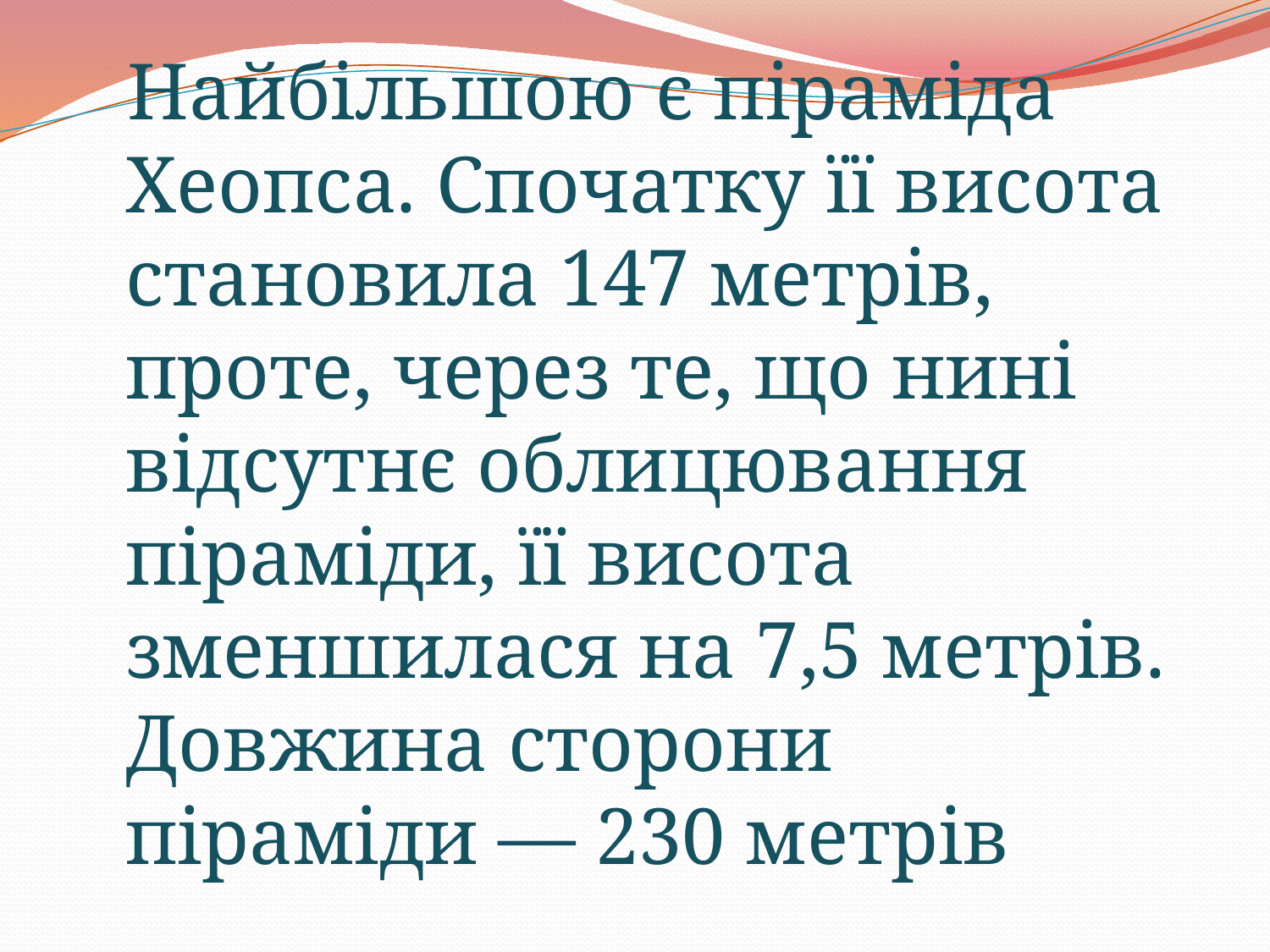

Найбільшою є піраміда Хеопса. Спочатку її висота становила 147 метрів, проте, через те, що нині відсутнє облицювання піраміди, її висота зменшилася на 7,5 метрів. Довжина сторони піраміди — 230 метрів
#